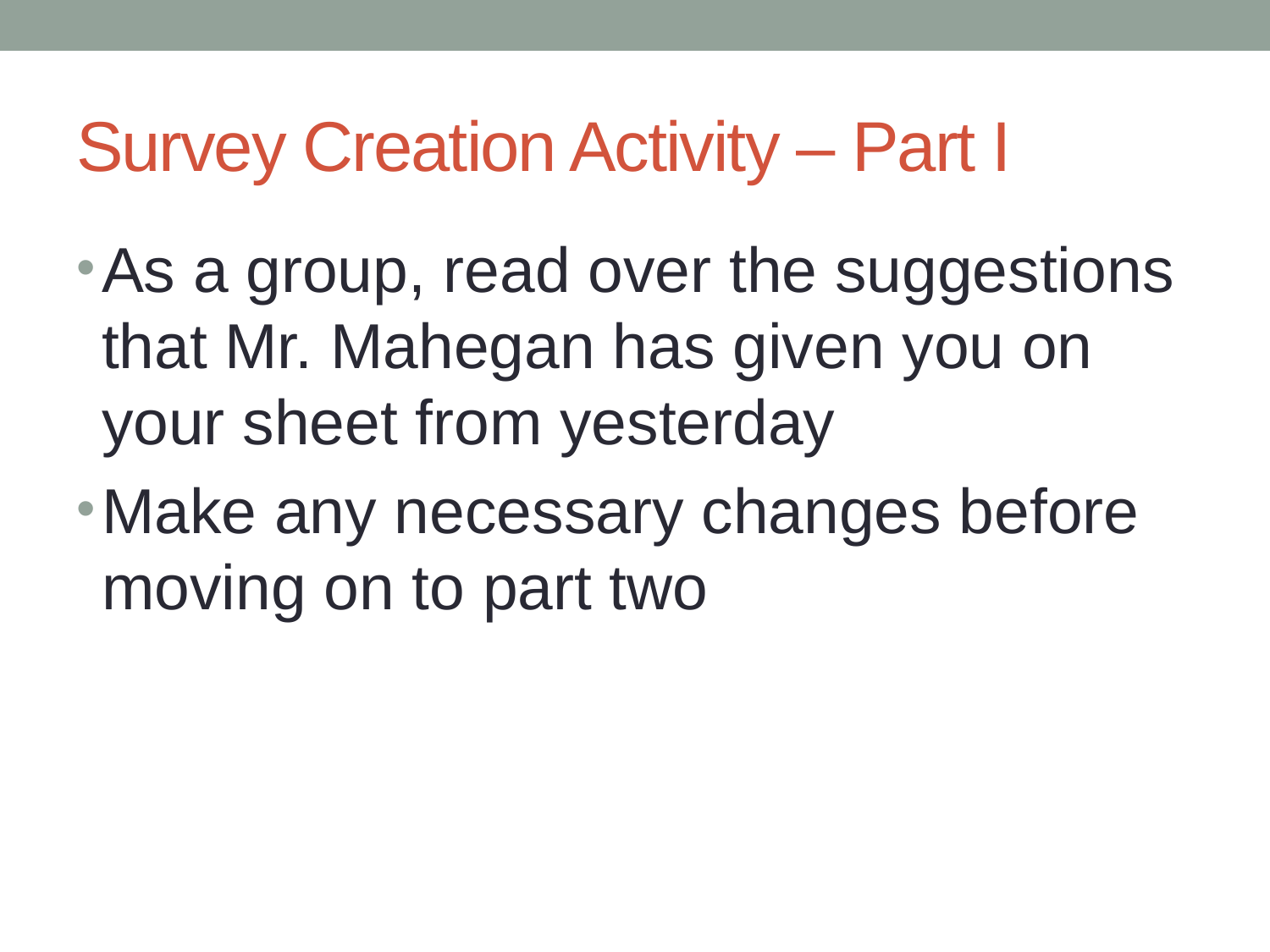

# Survey Creation Activity – Part I
As a group, read over the suggestions that Mr. Mahegan has given you on your sheet from yesterday
Make any necessary changes before moving on to part two